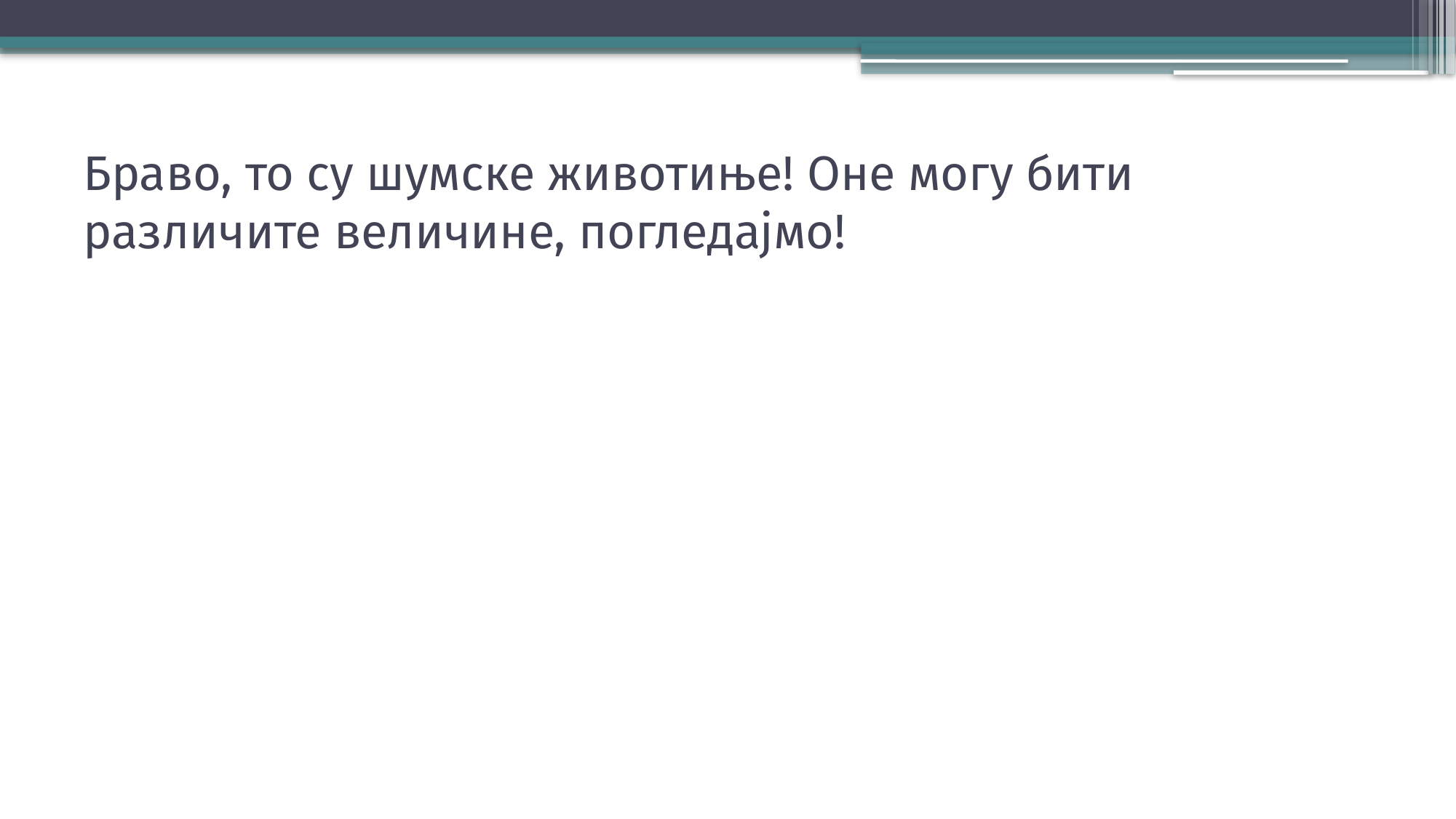

# Браво, то су шумске животиње! Оне могу бити различите величине, погледајмо!